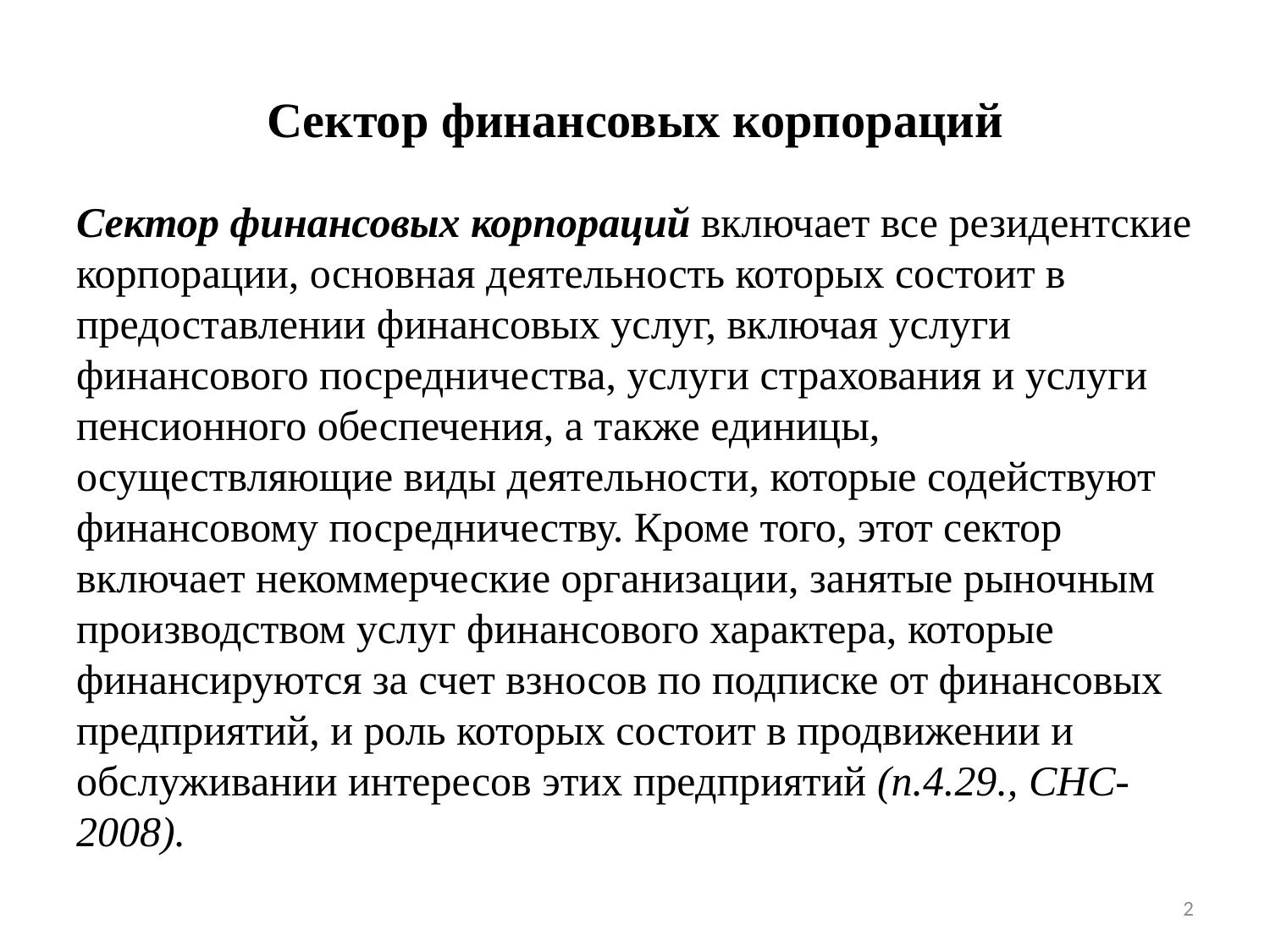

# Сектор финансовых корпораций
Сектор финансовых корпораций включает все резидентские корпорации, основная деятельность которых состоит в предоставлении финансовых услуг, включая услуги финансового посредничества, услуги страхования и услуги пенсионного обеспечения, а также единицы, осуществляющие виды деятельности, которые содействуют финансовому посредничеству. Кроме того, этот сектор включает некоммерческие организации, занятые рыночным производством услуг финансового характера, которые финансируются за счет взносов по подписке от финансовых предприятий, и роль которых состоит в продвижении и обслуживании интересов этих предприятий (п.4.29., СНС-2008).
2